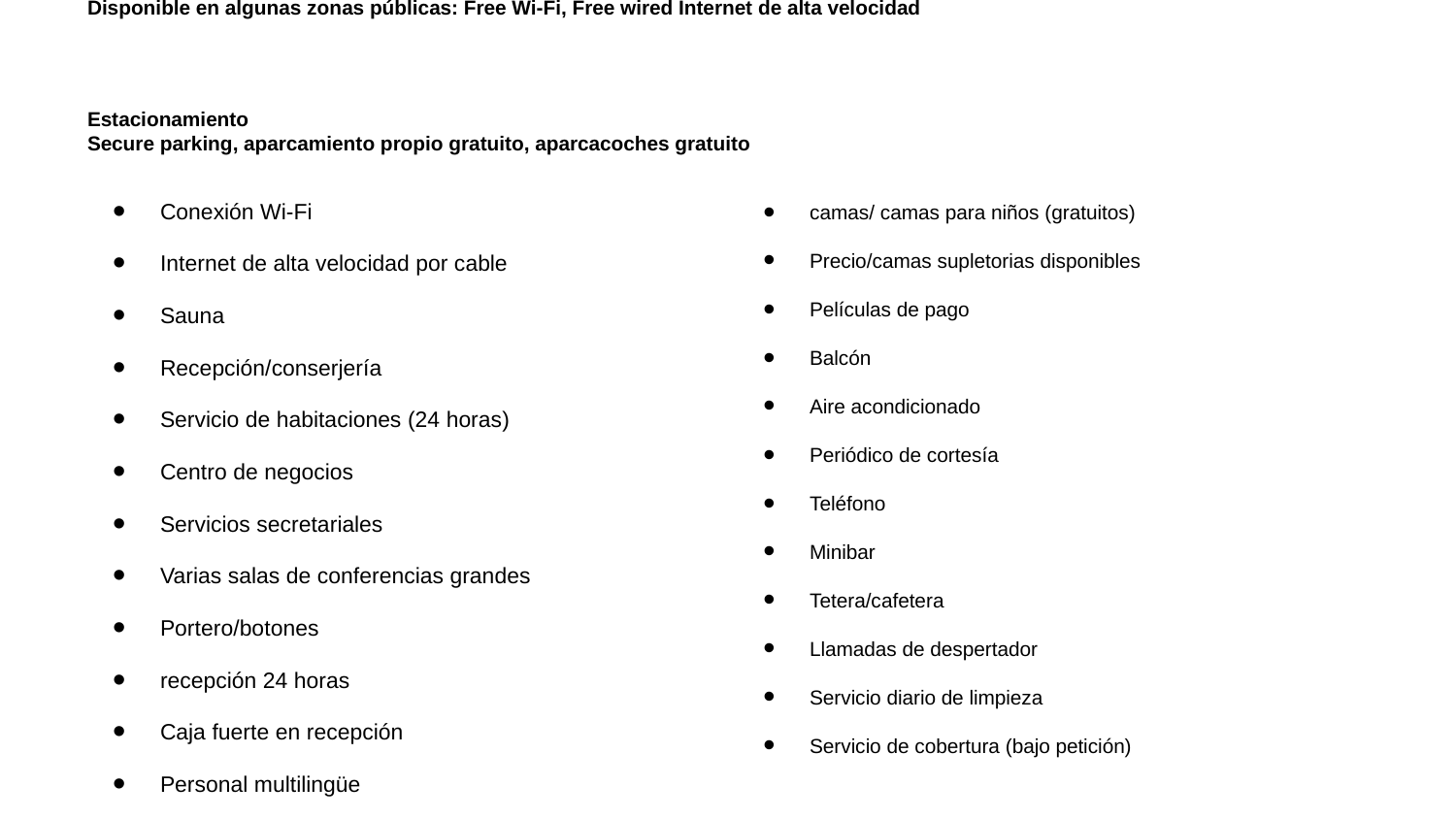

# Internet
Disponible en todas las habitaciones: conexión Wi-Fi
Disponible en algunas zonas públicas: Free Wi-Fi, Free wired Internet de alta velocidad

Estacionamiento
Secure parking, aparcamiento propio gratuito, aparcacoches gratuito
Conexión Wi-Fi
Internet de alta velocidad por cable
Sauna
Recepción/conserjería
Servicio de habitaciones (24 horas)
Centro de negocios
Servicios secretariales
Varias salas de conferencias grandes
Portero/botones
recepción 24 horas
Caja fuerte en recepción
Personal multilingüe

camas/ camas para niños (gratuitos)
Precio/camas supletorias disponibles
Películas de pago
Balcón
Aire acondicionado
Periódico de cortesía
Teléfono
Minibar
Tetera/cafetera
Llamadas de despertador
Servicio diario de limpieza
Servicio de cobertura (bajo petición)